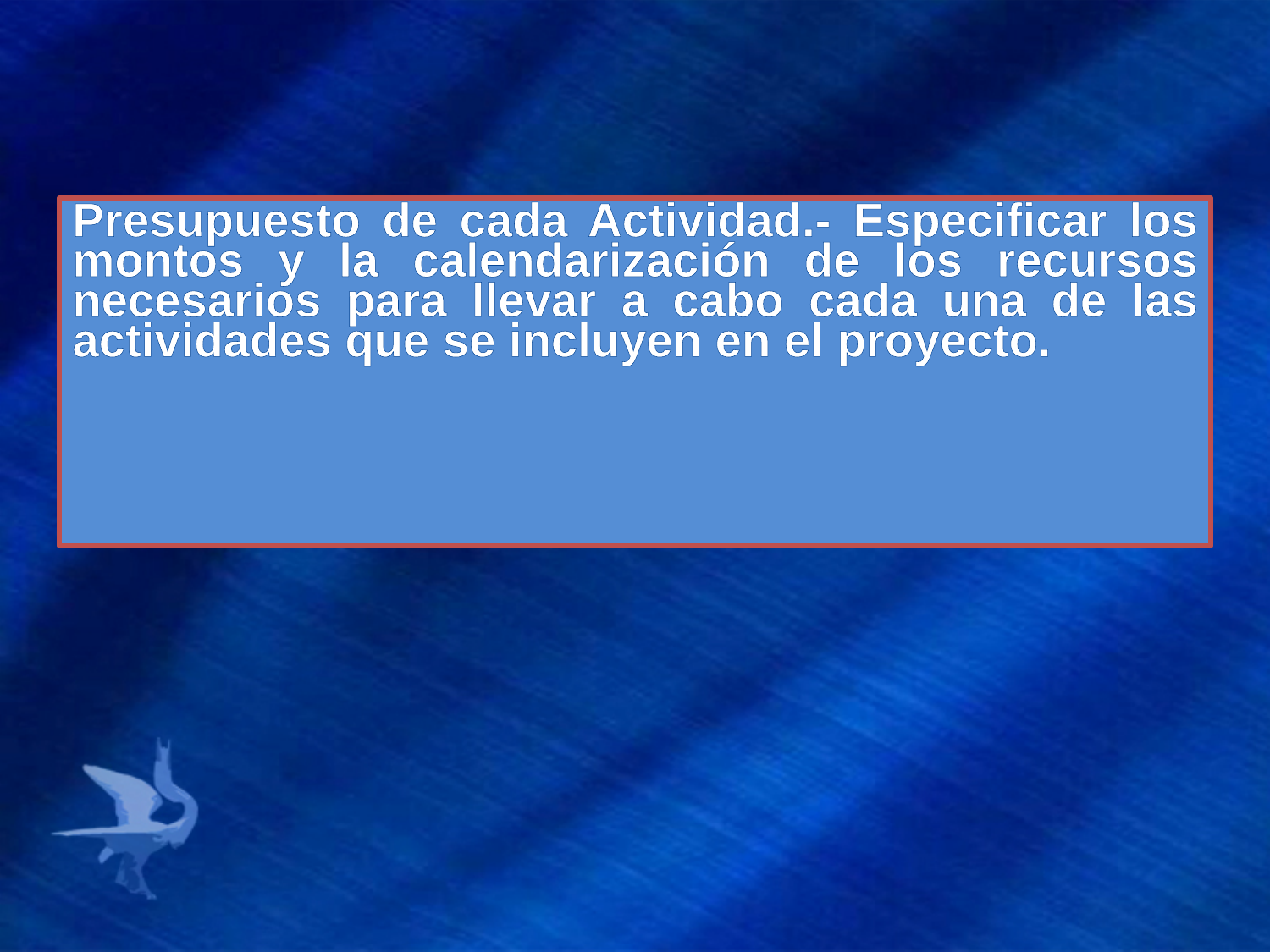

Presupuesto de cada Actividad.- Especificar los montos y la calendarización de los recursos necesarios para llevar a cabo cada una de las actividades que se incluyen en el proyecto.